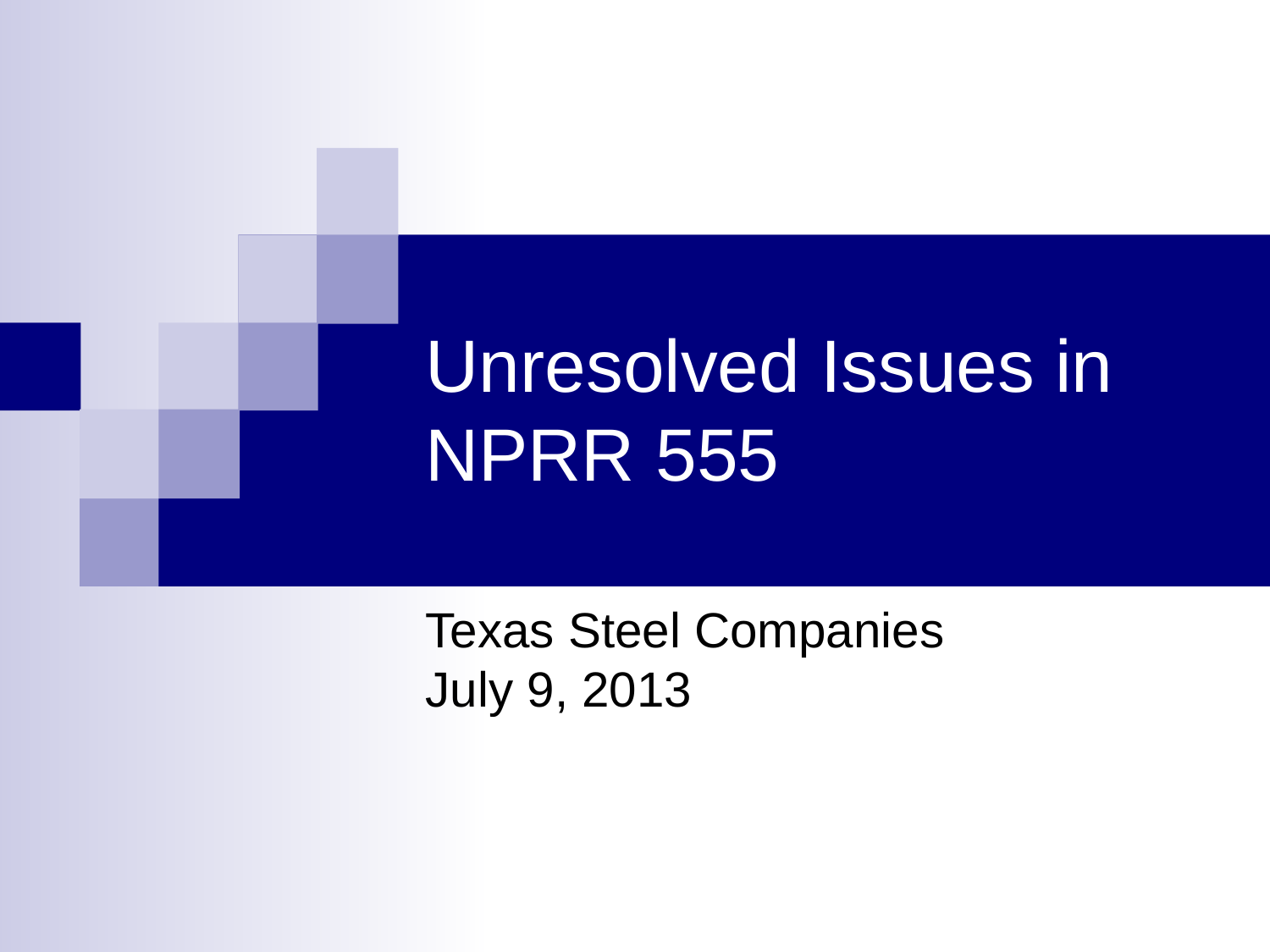

# Unresolved Issues in NPRR 555
Texas Steel Companies
July 9, 2013